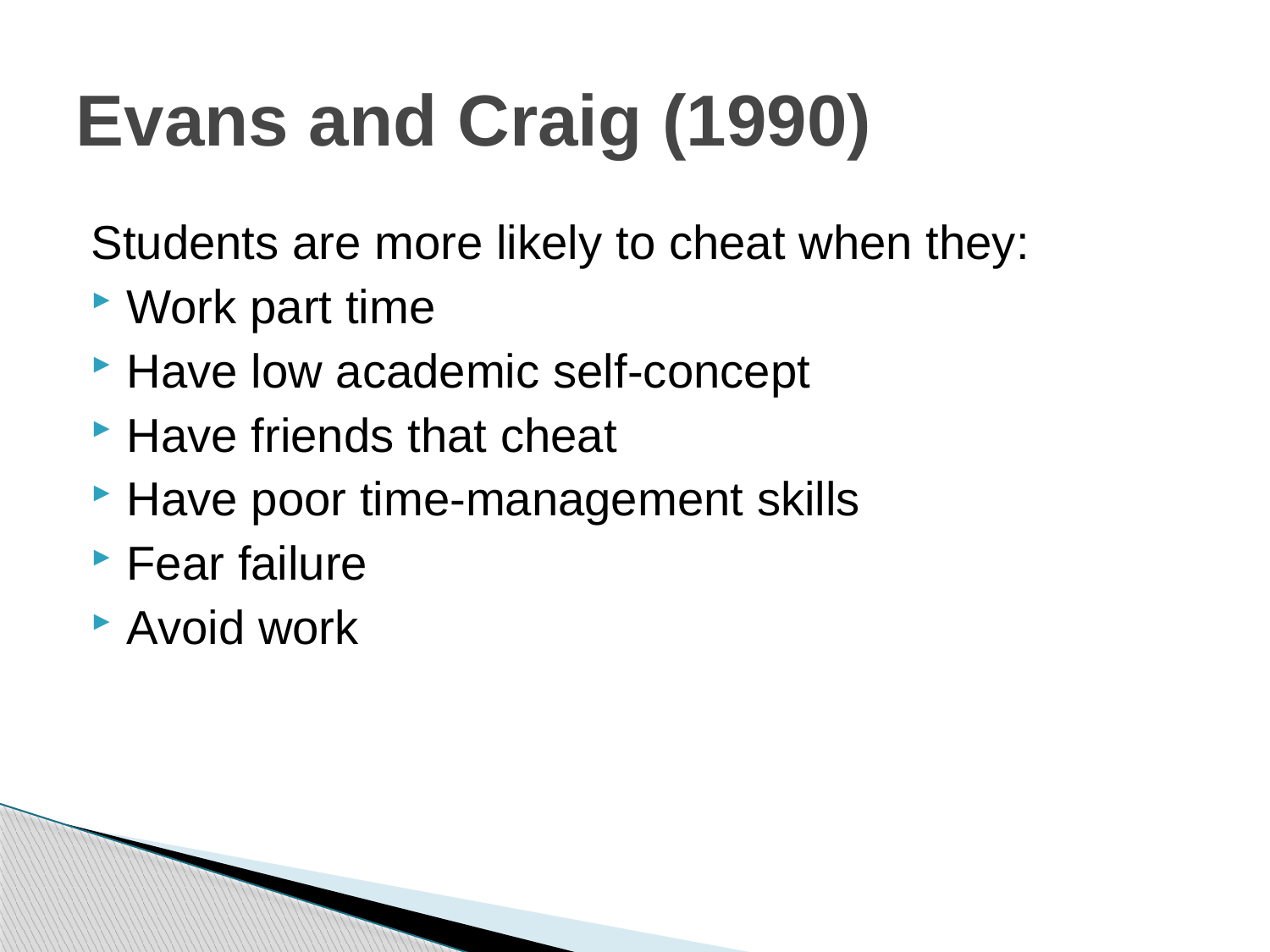

# Evans and Craig (1990)
Students are more likely to cheat when they:
Work part time
Have low academic self-concept
Have friends that cheat
Have poor time-management skills
Fear failure
Avoid work